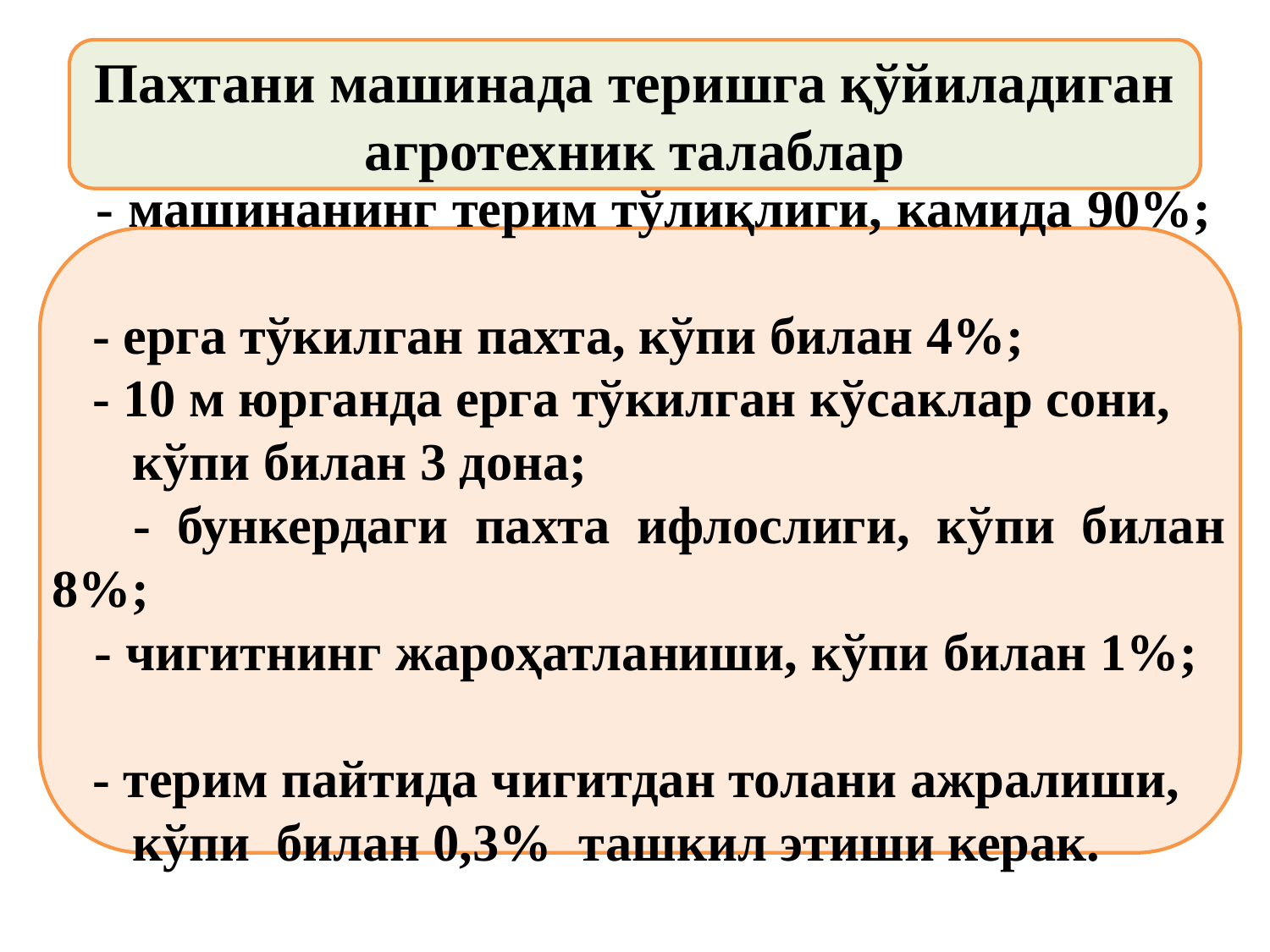

Пахтани машинада теришга қўйиладиган агротехник талаблар

   - машинанинг терим тўлиқлиги, камида 90%;
   - ерга тўкилган пахта, кўпи билан 4%;
   - 10 м юрганда ерга тўкилган кўсаклар сони,
      кўпи билан 3 дона;
   - бункердаги пахта ифлослиги, кўпи билан 8%;
   - чигитнинг жароҳатланиши, кўпи билан 1%;
   - терим пайтида чигитдан толани ажралиши,
      кўпи  билан 0,3%  ташкил этиши керак.